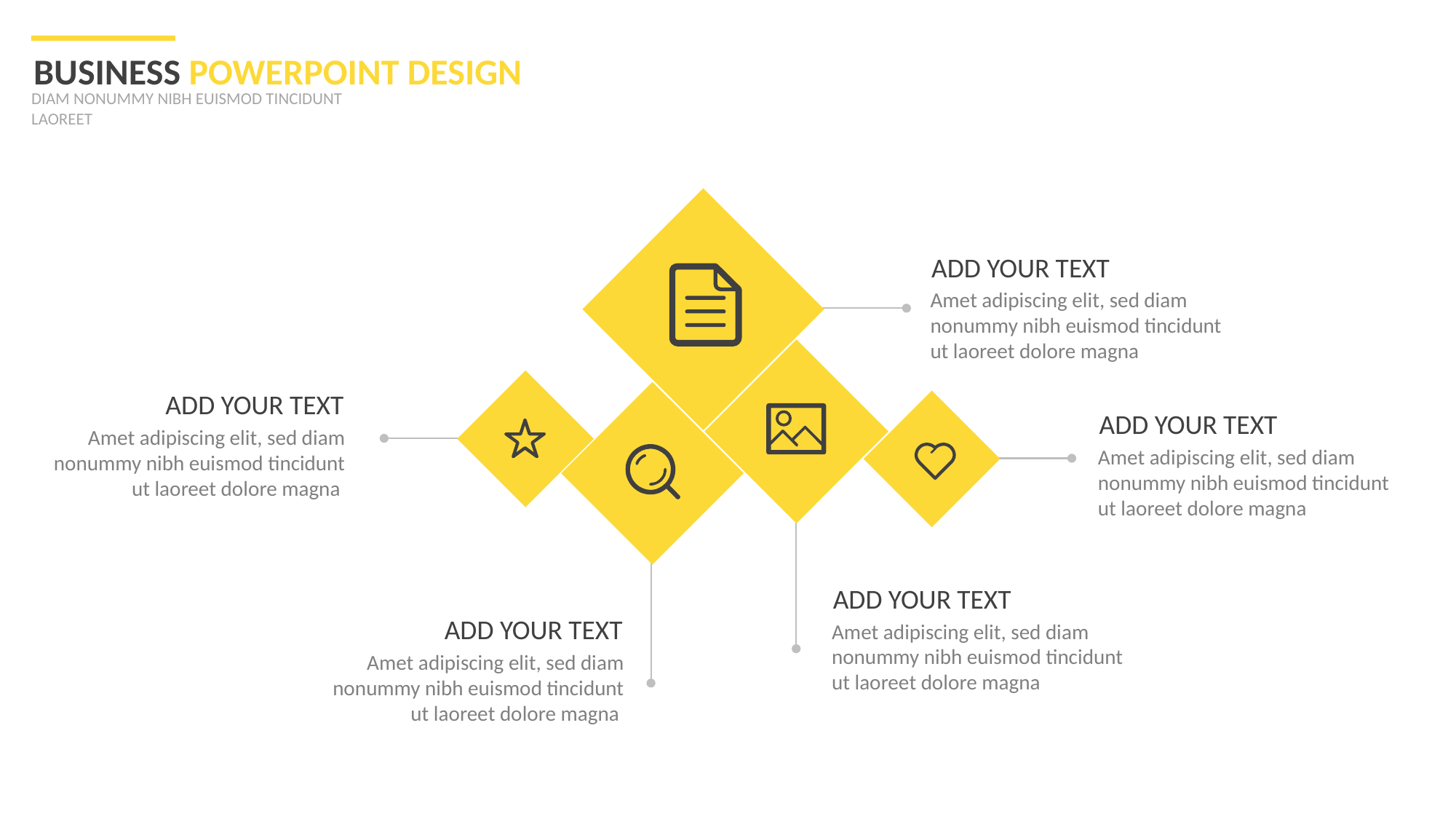

BUSINESS POWERPOINT DESIGN
DIAM NONUMMY NIBH EUISMOD TINCIDUNT LAOREET
ADD YOUR TEXT

Amet adipiscing elit, sed diam nonummy nibh euismod tincidunt ut laoreet dolore magna

ADD YOUR TEXT
ADD YOUR TEXT

Amet adipiscing elit, sed diam nonummy nibh euismod tincidunt ut laoreet dolore magna

Amet adipiscing elit, sed diam nonummy nibh euismod tincidunt ut laoreet dolore magna

ADD YOUR TEXT
ADD YOUR TEXT
Amet adipiscing elit, sed diam nonummy nibh euismod tincidunt ut laoreet dolore magna
Amet adipiscing elit, sed diam nonummy nibh euismod tincidunt ut laoreet dolore magna